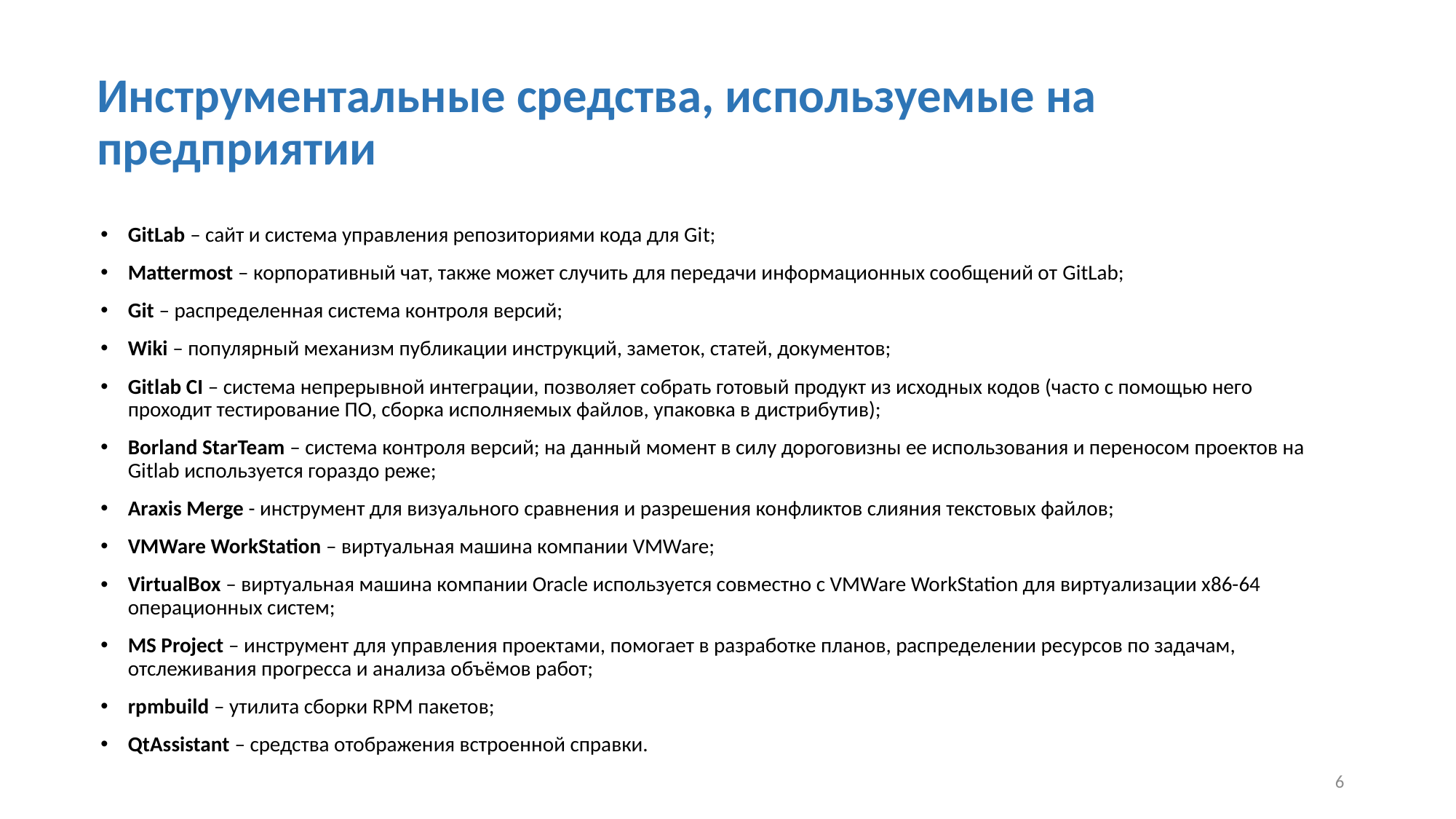

# Инструментальные средства, используемые на предприятии
GitLab – сайт и система управления репозиториями кода для Git;
Mattermost – корпоративный чат, также может случить для передачи информационных сообщений от GitLab;
Git – распределенная система контроля версий;
Wiki – популярный механизм публикации инструкций, заметок, статей, документов;
Gitlab CI – система непрерывной интеграции, позволяет собрать готовый продукт из исходных кодов (часто с помощью него проходит тестирование ПО, сборка исполняемых файлов, упаковка в дистрибутив);
Borland StarTeam – система контроля версий; на данный момент в силу дороговизны ее использования и переносом проектов на Gitlab используется гораздо реже;
Araxis Merge - инструмент для визуального сравнения и разрешения конфликтов слияния текстовых файлов;
VMWare WorkStation – виртуальная машина компании VMWare;
VirtualBox – виртуальная машина компании Oracle используется совместно с VMWare WorkStation для виртуализации x86-64 операционных систем;
MS Project – инструмент для управления проектами, помогает в разработке планов, распределении ресурсов по задачам, отслеживания прогресса и анализа объёмов работ;
rpmbuild – утилита сборки RPM пакетов;
QtAssistant – средства отображения встроенной справки.
6